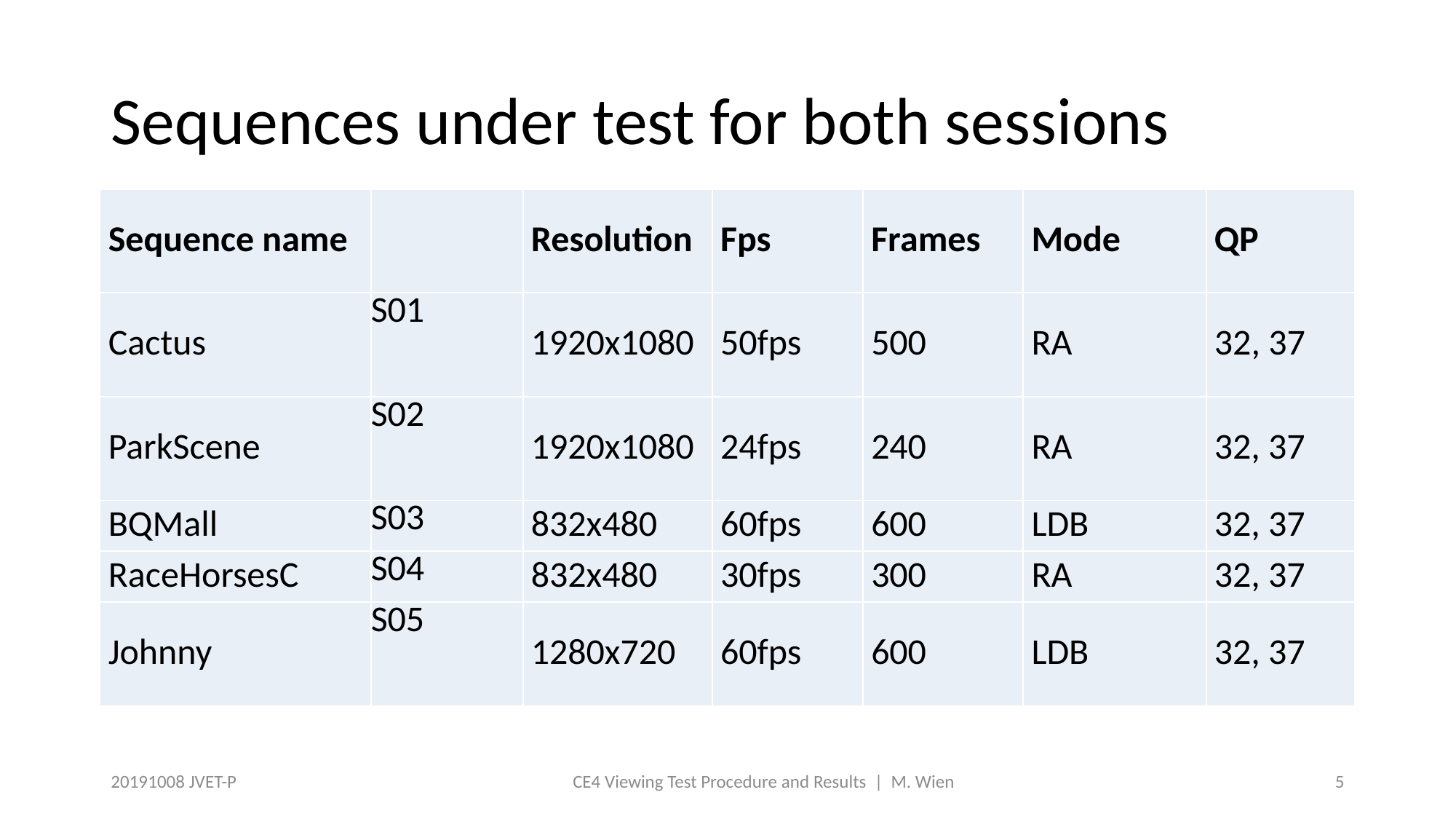

# Sequences under test for both sessions
| Sequence name |  | Resolution | Fps | Frames | Mode | QP |
| --- | --- | --- | --- | --- | --- | --- |
| Cactus | S01 | 1920x1080 | 50fps | 500 | RA | 32, 37 |
| ParkScene | S02 | 1920x1080 | 24fps | 240 | RA | 32, 37 |
| BQMall | S03 | 832x480 | 60fps | 600 | LDB | 32, 37 |
| RaceHorsesC | S04 | 832x480 | 30fps | 300 | RA | 32, 37 |
| Johnny | S05 | 1280x720 | 60fps | 600 | LDB | 32, 37 |
20191008 JVET-P
CE4 Viewing Test Procedure and Results  |  M. Wien
5